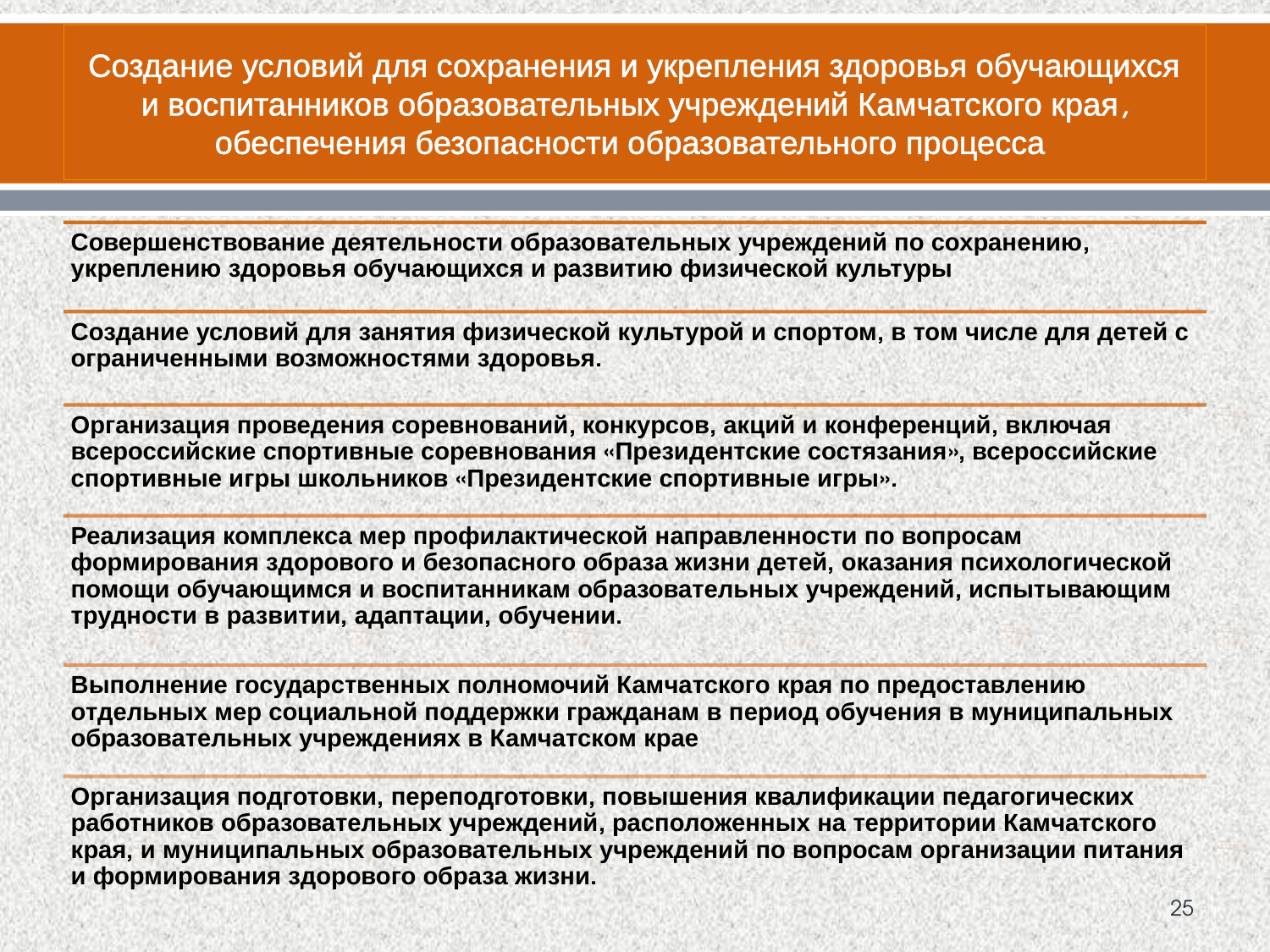

# Создание условий для сохранения и укрепления здоровья обучающихся и воспитанников образовательных учреждений Камчатского края, обеспечения безопасности образовательного процесса
Совершенствование деятельности образовательных учреждений по сохранению, укреплению здоровья обучающихся и развитию физической культуры
Создание условий для занятия физической культурой и спортом, в том числе для детей с ограниченными возможностями здоровья.
Организация проведения соревнований, конкурсов, акций и конференций, включая всероссийские спортивные соревнования «Президентские состязания», всероссийские спортивные игры школьников «Президентские спортивные игры».
Реализация комплекса мер профилактической направленности по вопросам формирования здорового и безопасного образа жизни детей, оказания психологической помощи обучающимся и воспитанникам образовательных учреждений, испытывающим трудности в развитии, адаптации, обучении.
Выполнение государственных полномочий Камчатского края по предоставлению отдельных мер социальной поддержки гражданам в период обучения в муниципальных образовательных учреждениях в Камчатском крае
Организация подготовки, переподготовки, повышения квалификации педагогических работников образовательных учреждений, расположенных на территории Камчатского края, и муниципальных образовательных учреждений по вопросам организации питания и формирования здорового образа жизни.
25